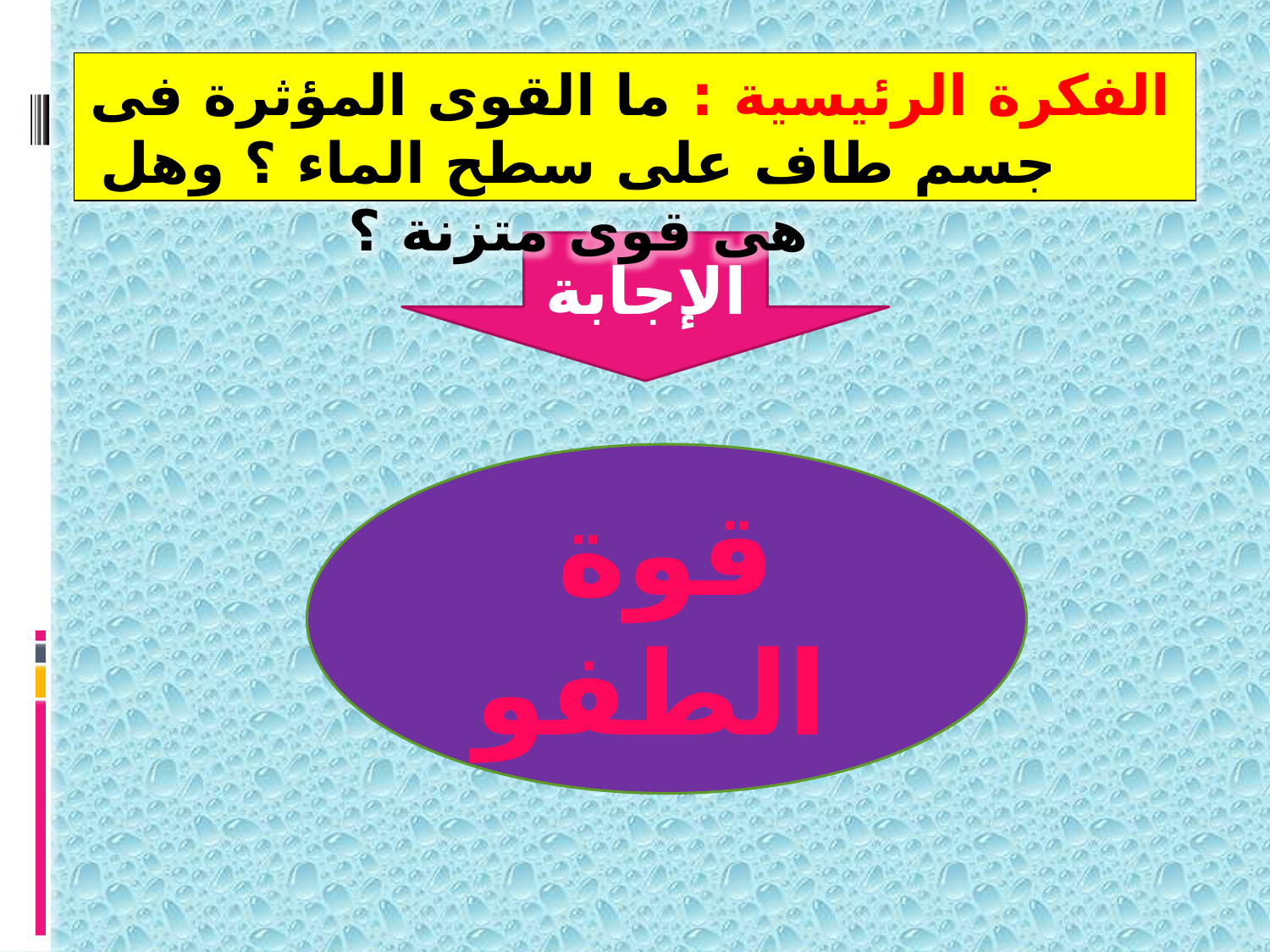

الفكرة الرئيسية : ما القوى المؤثرة فى جسم طاف على سطح الماء ؟ وهل هى قوى متزنة ؟
الإجابة
قوة الطفو